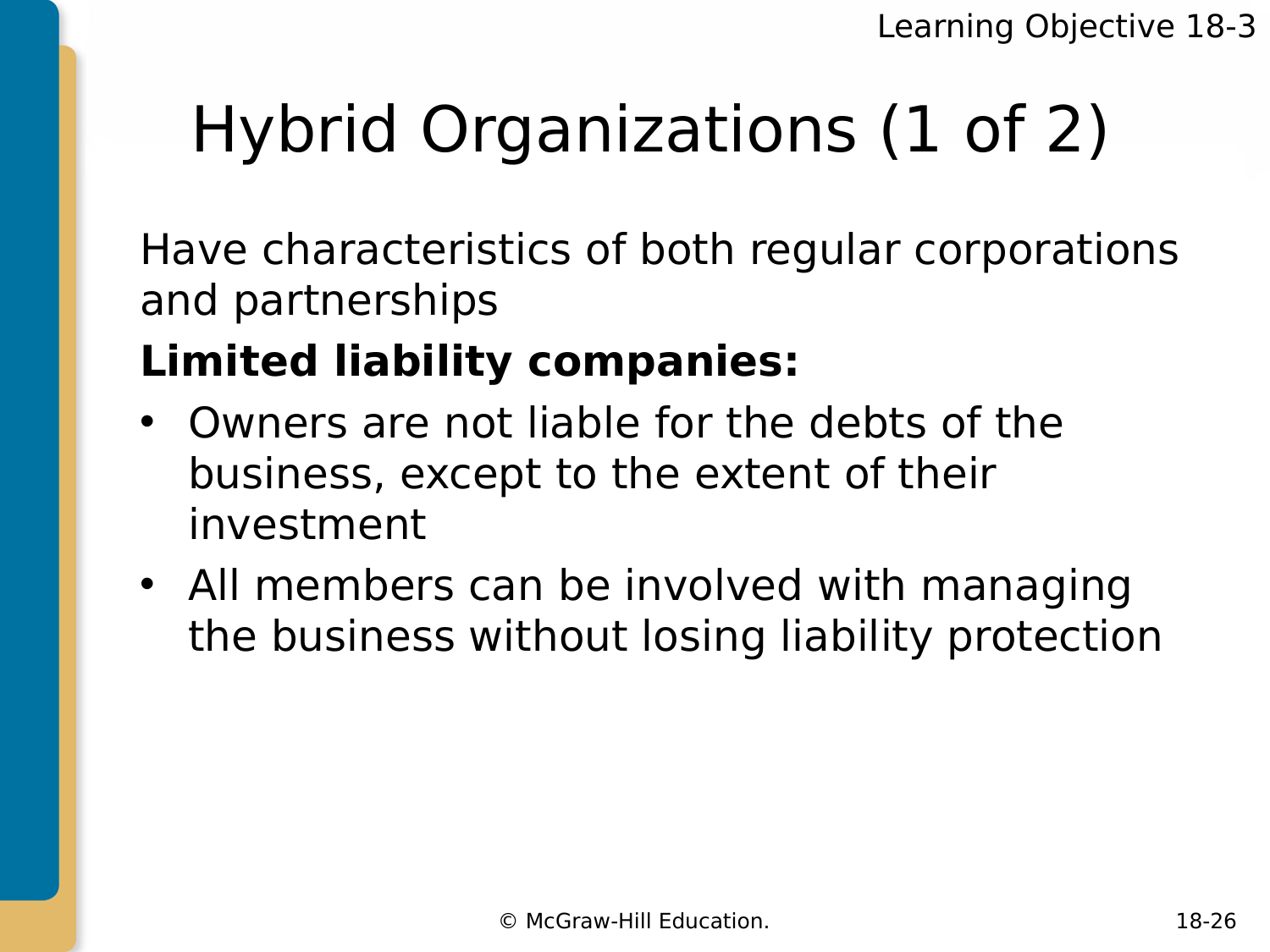

Learning Objective 18-3
# Hybrid Organizations (1 of 2)
Have characteristics of both regular corporations and partnerships
Limited liability companies:
Owners are not liable for the debts of the business, except to the extent of their investment
All members can be involved with managing the business without losing liability protection